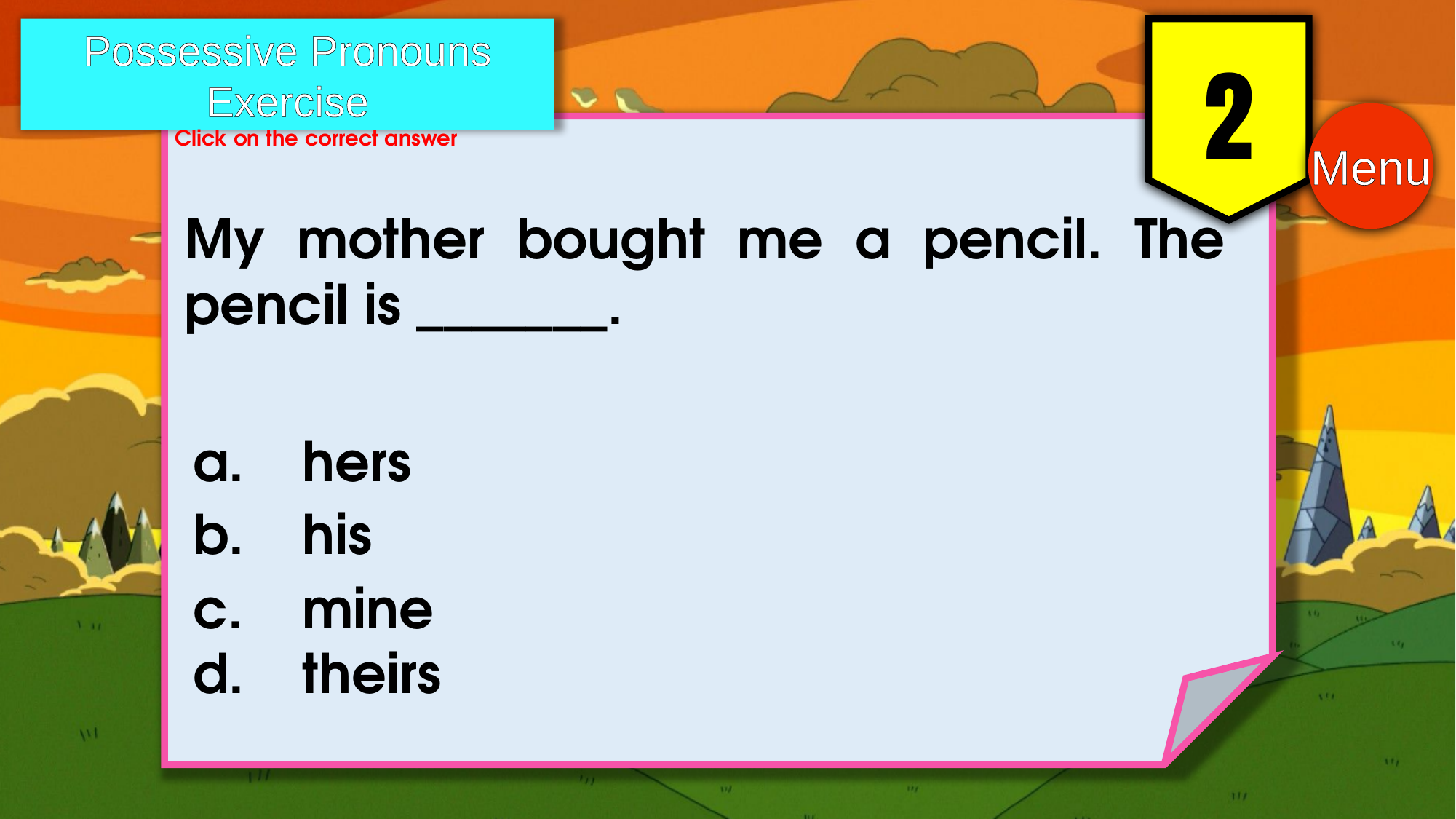

Possessive Pronouns Exercise

2

Click on the correct answer
Menu
My mother bought me a pencil. The pencil is _______.
a.	hers
b.	his
c.	mine
d.	theirs